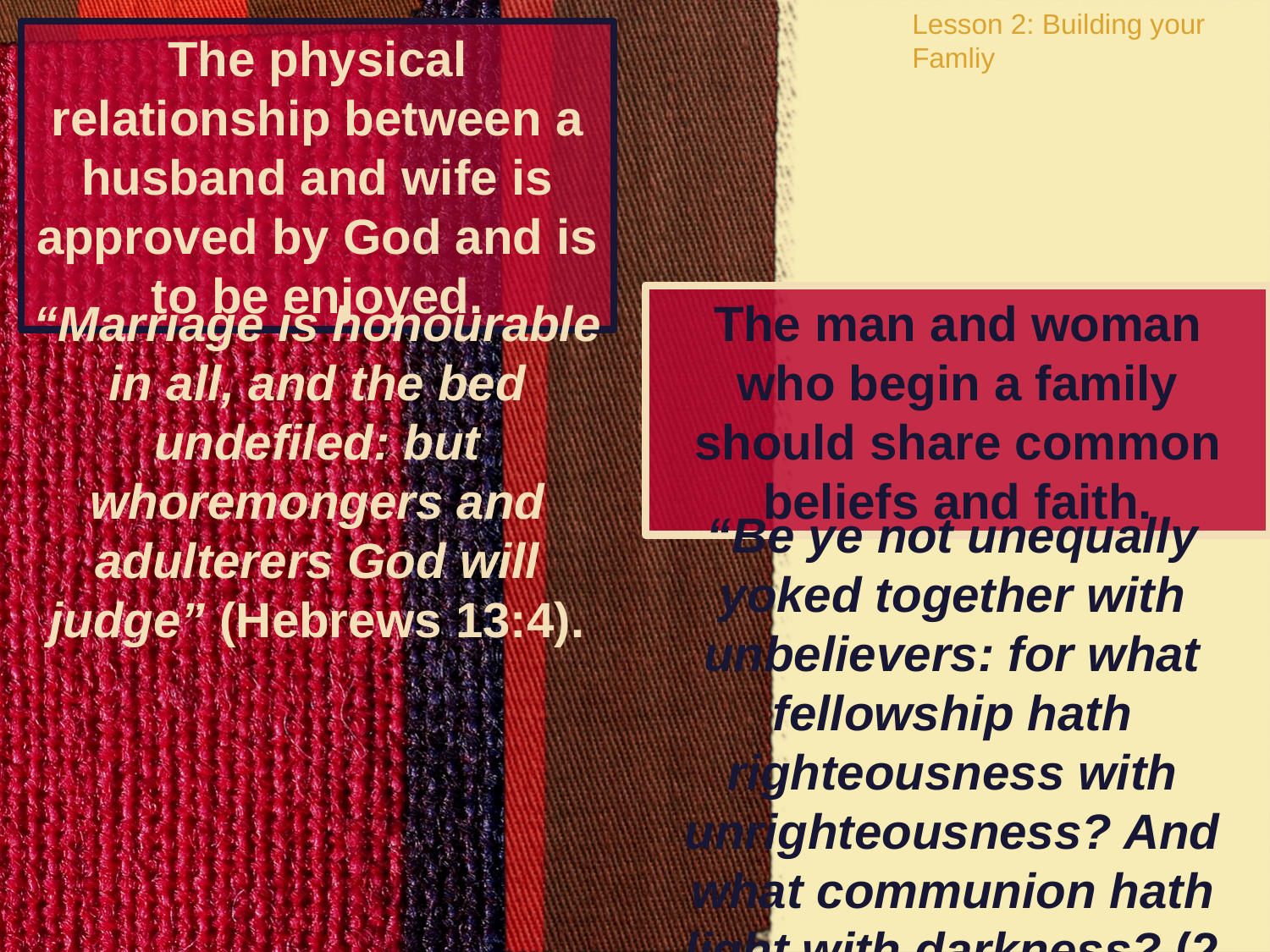

Lesson 2: Building your Famliy
The physical relationship between a husband and wife is approved by God and is to be enjoyed.
“Marriage is honourable in all, and the bed undefiled: but whoremongers and adulterers God will judge” (Hebrews 13:4).
The man and woman who begin a family should share common beliefs and faith.
“Be ye not unequally yoked together with unbelievers: for what fellowship hath righteousness with unrighteousness? And what communion hath light with darkness? (2 Corinthians 6:14)